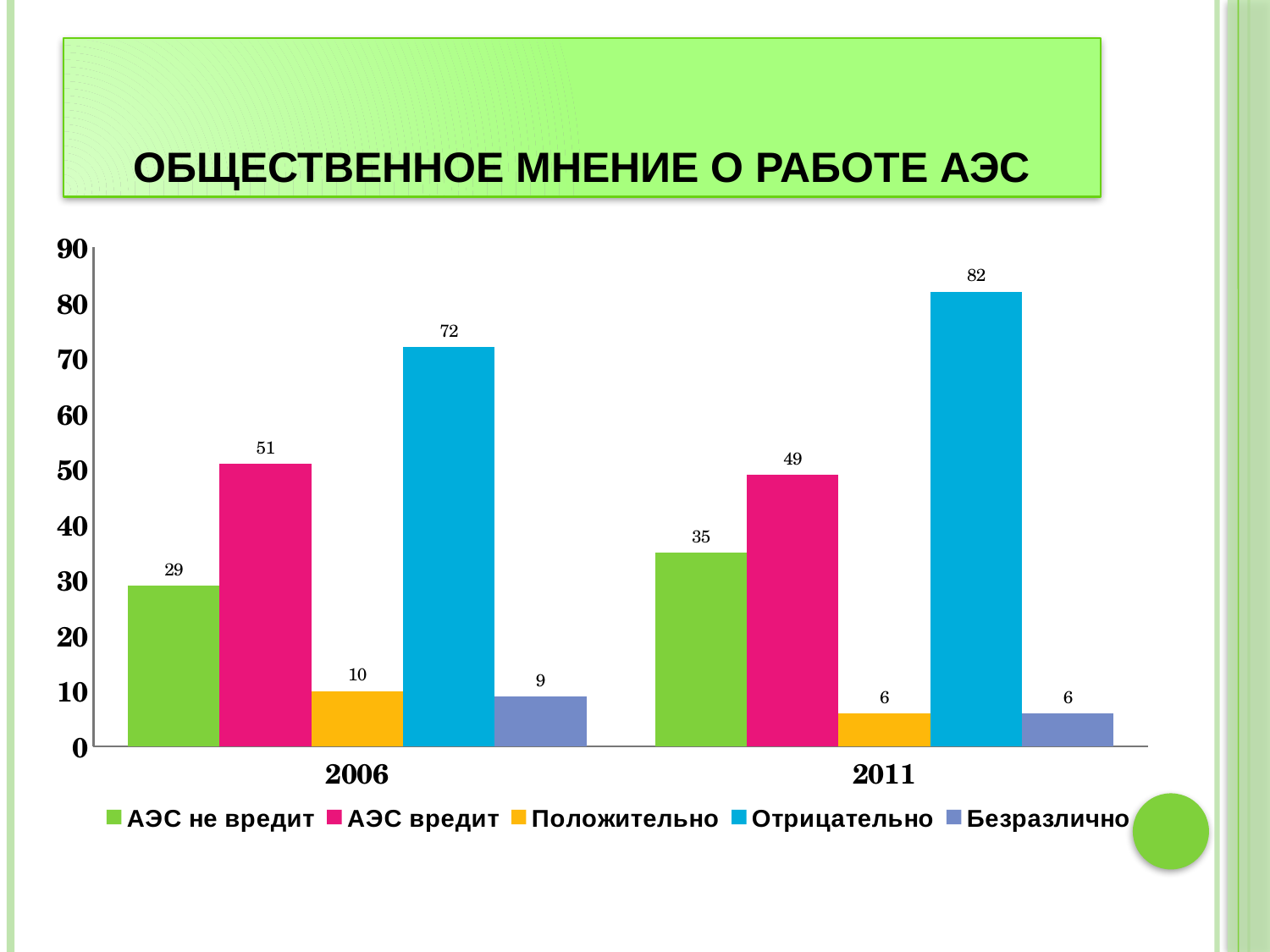

# Общественное мнение о работе АЭС

### Chart

| Category | АЭС не вредит | АЭС вредит | Положительно | Отрицательно | Безразлично |
|---|---|---|---|---|---|
| 2006 | 29.0 | 51.0 | 10.0 | 72.0 | 9.0 |
| 2011 | 35.0 | 49.0 | 6.0 | 82.0 | 6.0 |